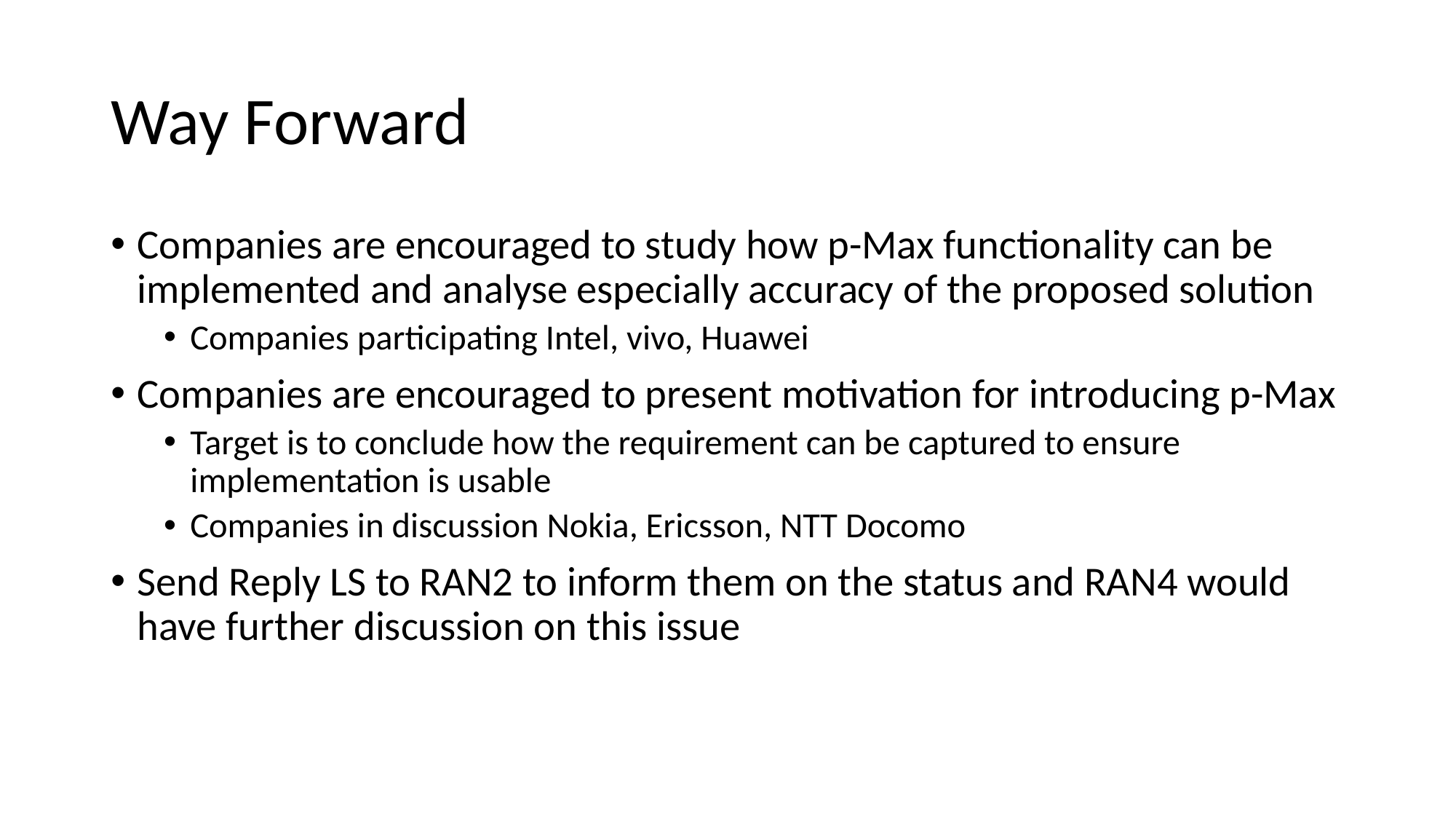

# Way Forward
Companies are encouraged to study how p-Max functionality can be implemented and analyse especially accuracy of the proposed solution
Companies participating Intel, vivo, Huawei
Companies are encouraged to present motivation for introducing p-Max
Target is to conclude how the requirement can be captured to ensure implementation is usable
Companies in discussion Nokia, Ericsson, NTT Docomo
Send Reply LS to RAN2 to inform them on the status and RAN4 would have further discussion on this issue